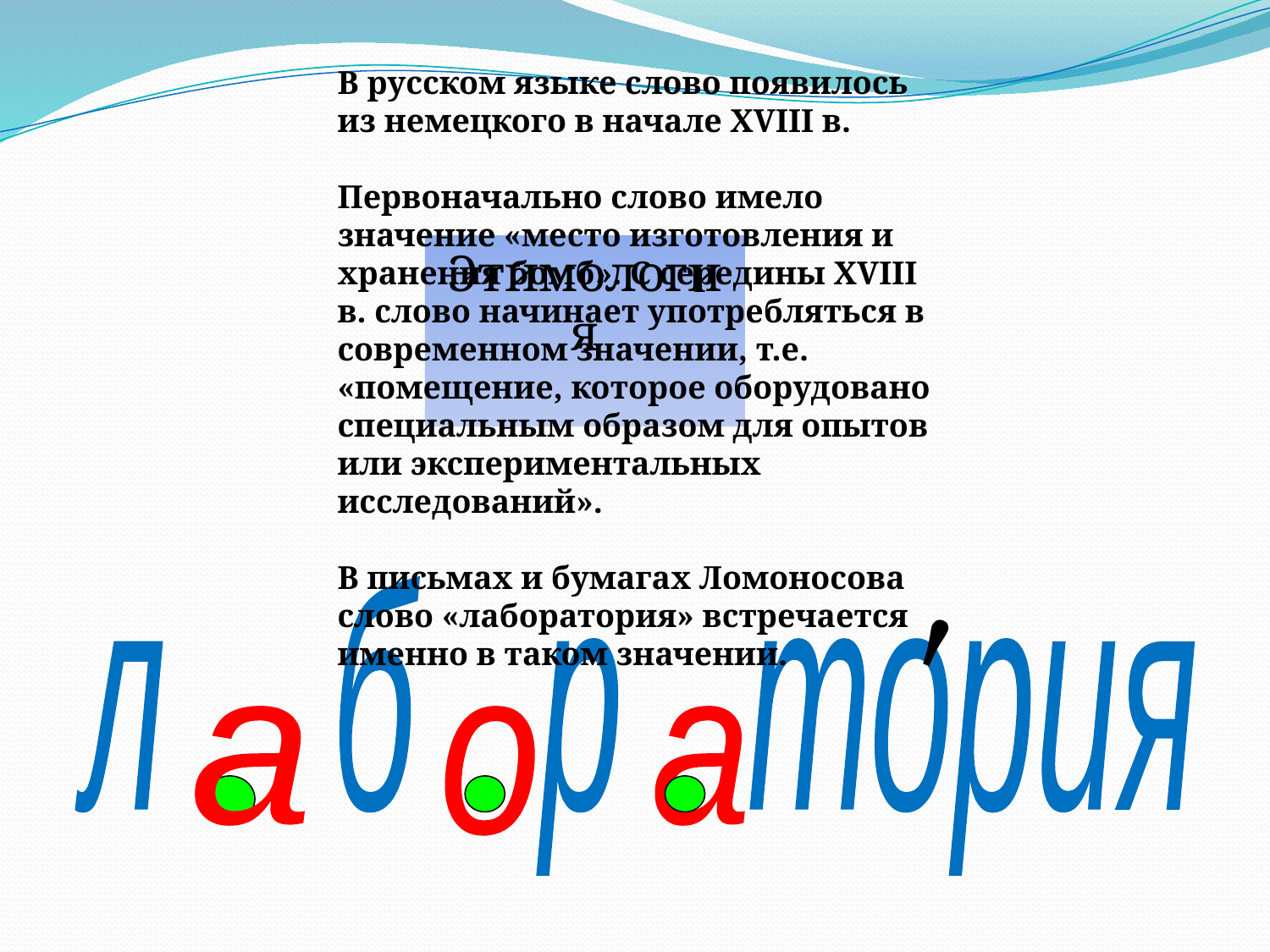

В русском языке слово появилось из немецкого в начале XVIII в.

Первоначально слово имело значение «место изготовления и хранения бомб». С середины XVIII в. слово начинает употребляться в современном значении, т.е. «помещение, которое оборудовано специальным образом для опытов или экспериментальных исследований».

В письмах и бумагах Ломоносова слово «лаборатория» встречается именно в таком значении.
Этимология

 л    б   р   тория
′
а
о
а